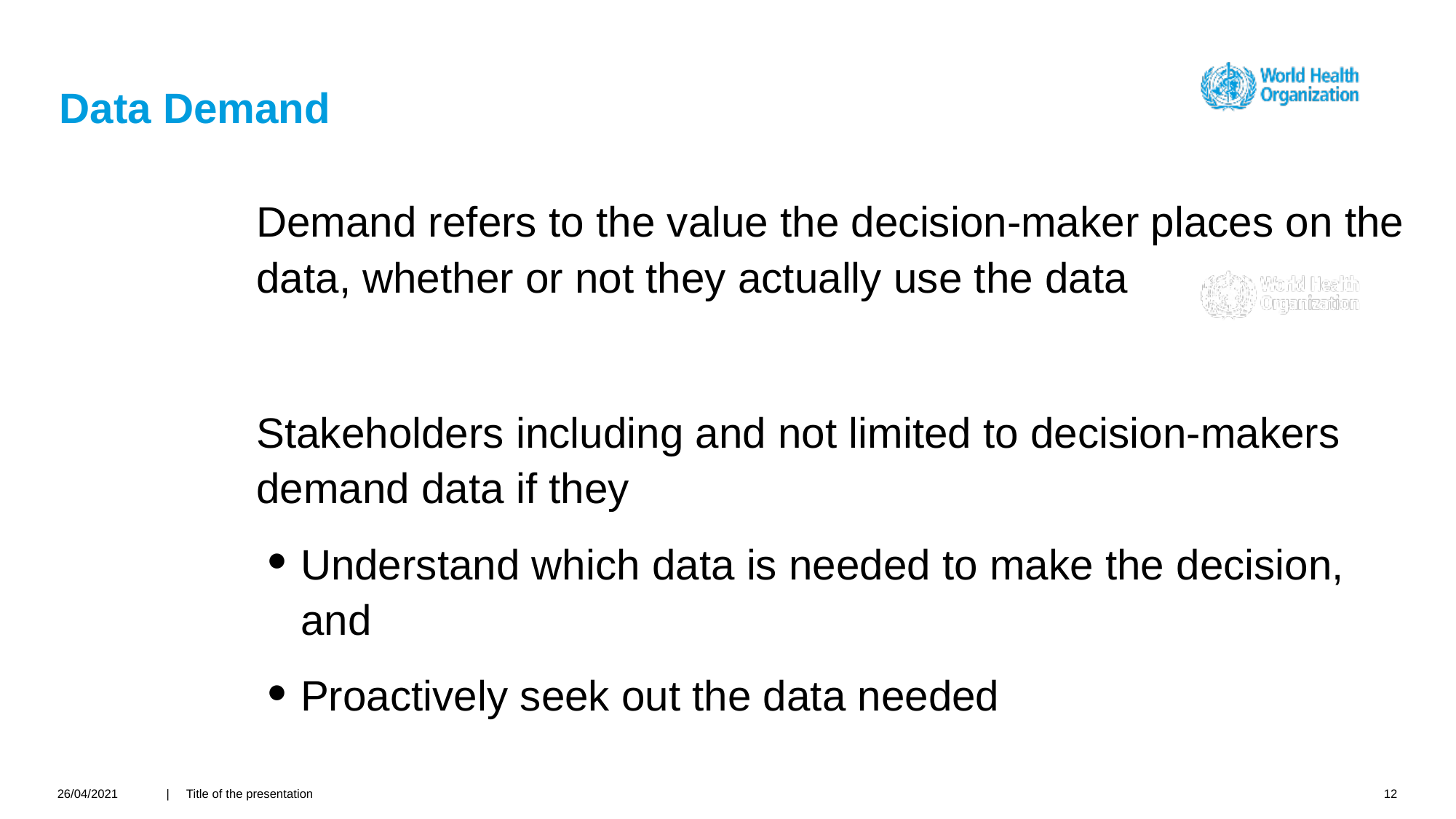

# Data Demand

Demand refers to the value the decision-maker places on the data, whether or not they actually use the data

Stakeholders including and not limited to decision-makers demand data if they
Understand which data is needed to make the decision, and
Proactively seek out the data needed

26/04/2021
|     Title of the presentation
12